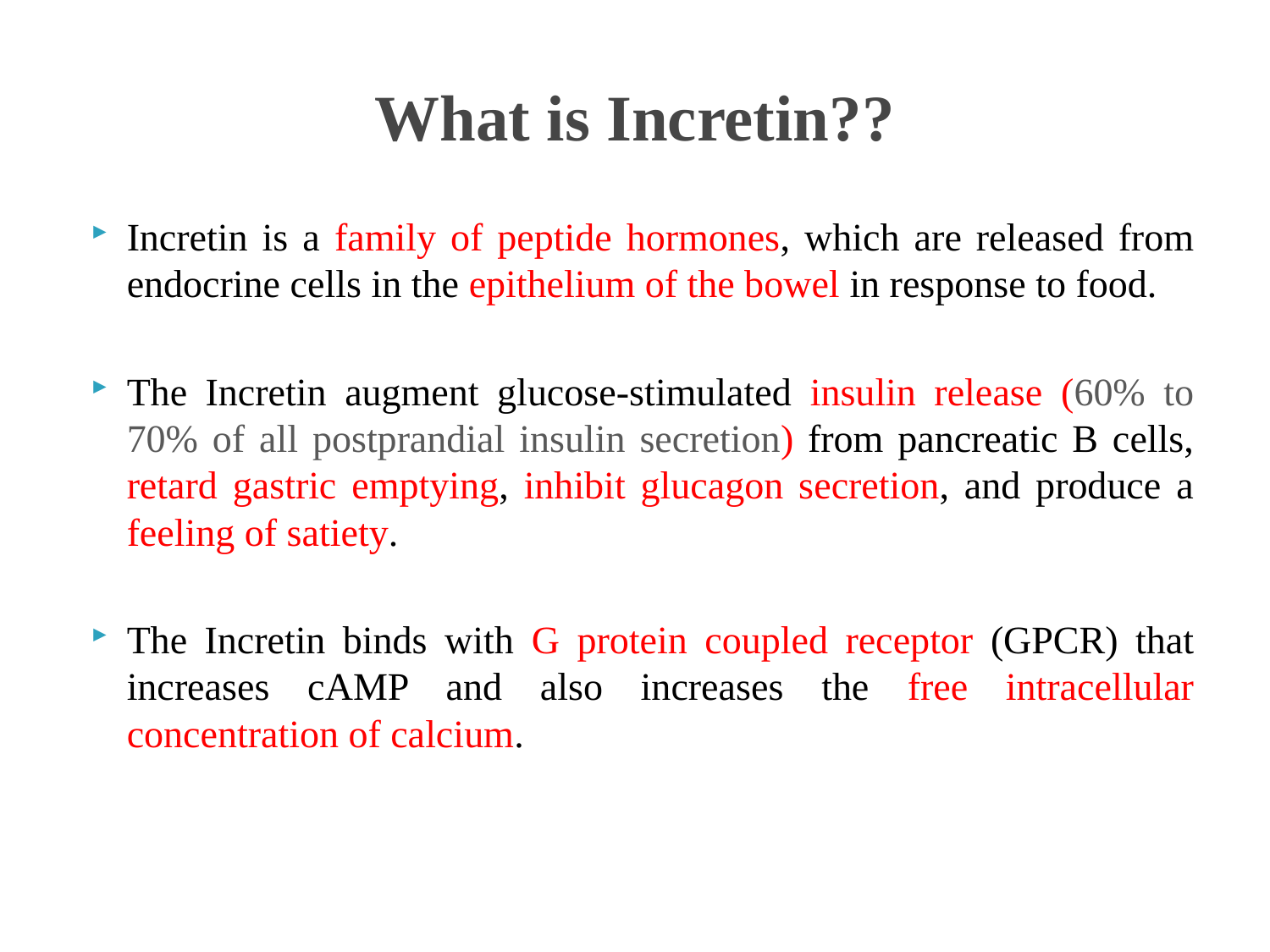

# What is Incretin??
Incretin is a family of peptide hormones, which are released from endocrine cells in the epithelium of the bowel in response to food.

The Incretin augment glucose-stimulated insulin release (60% to 70% of all postprandial insulin secretion) from pancreatic B cells, retard gastric emptying, inhibit glucagon secretion, and produce a feeling of satiety.

The Incretin binds with G protein coupled receptor (GPCR) that increases cAMP and also increases the free intracellular concentration of calcium.